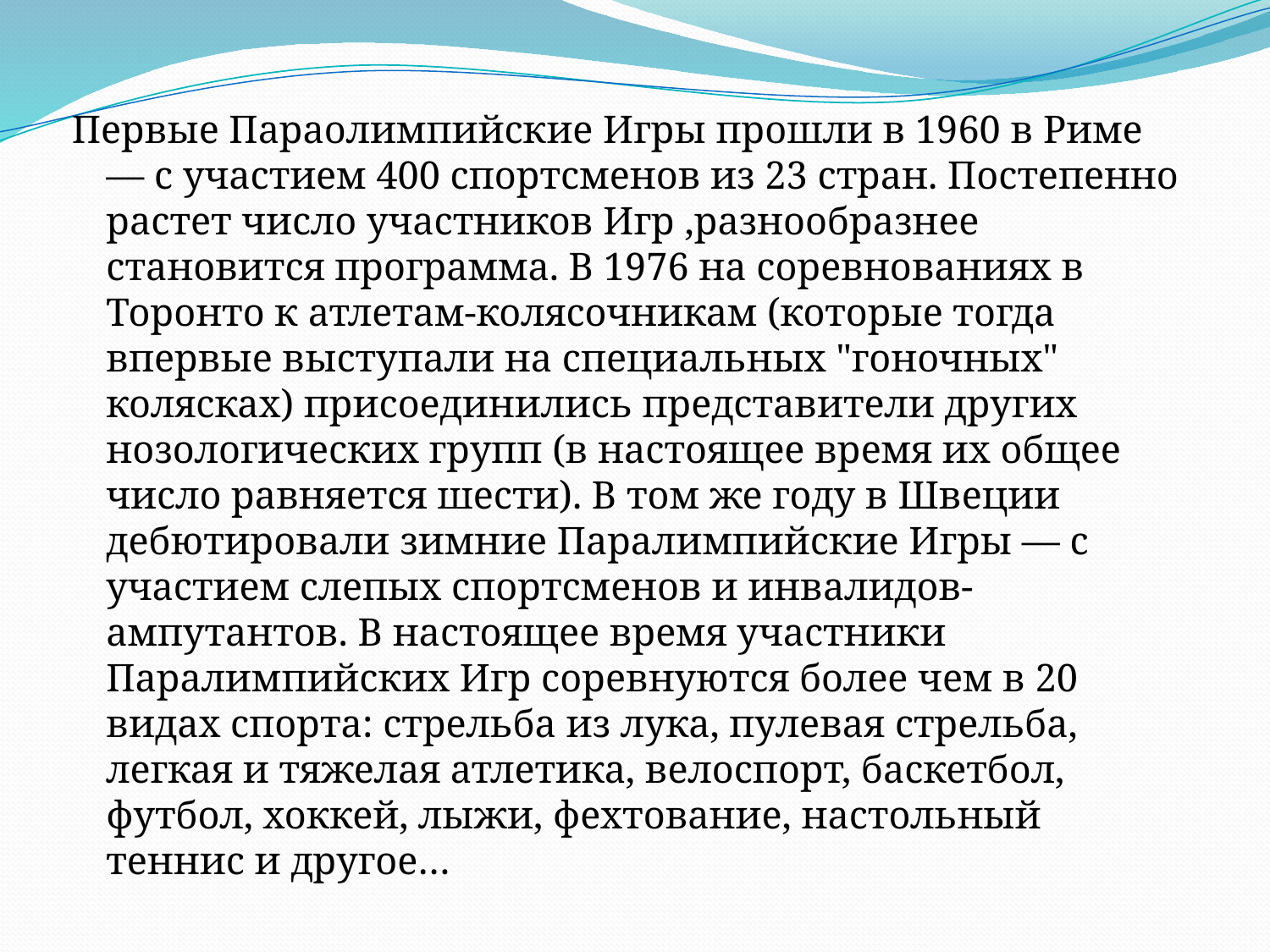

Первые Параолимпийские Игры прошли в 1960 в Риме — с участием 400 спортсменов из 23 стран. Постепенно растет число участников Игр ,разнообразнее становится программа. В 1976 на соревнованиях в Торонто к атлетам-колясочникам (которые тогда впервые выступали на специальных "гоночных" колясках) присоединились представители других нозологических групп (в настоящее время их общее число равняется шести). В том же году в Швеции дебютировали зимние Паралимпийские Игры — с участием слепых спортсменов и инвалидов-ампутантов. В настоящее время участники Паралимпийских Игр соревнуются более чем в 20 видах спорта: стрельба из лука, пулевая стрельба, легкая и тяжелая атлетика, велоспорт, баскетбол, футбол, хоккей, лыжи, фехтование, настольный теннис и другое…